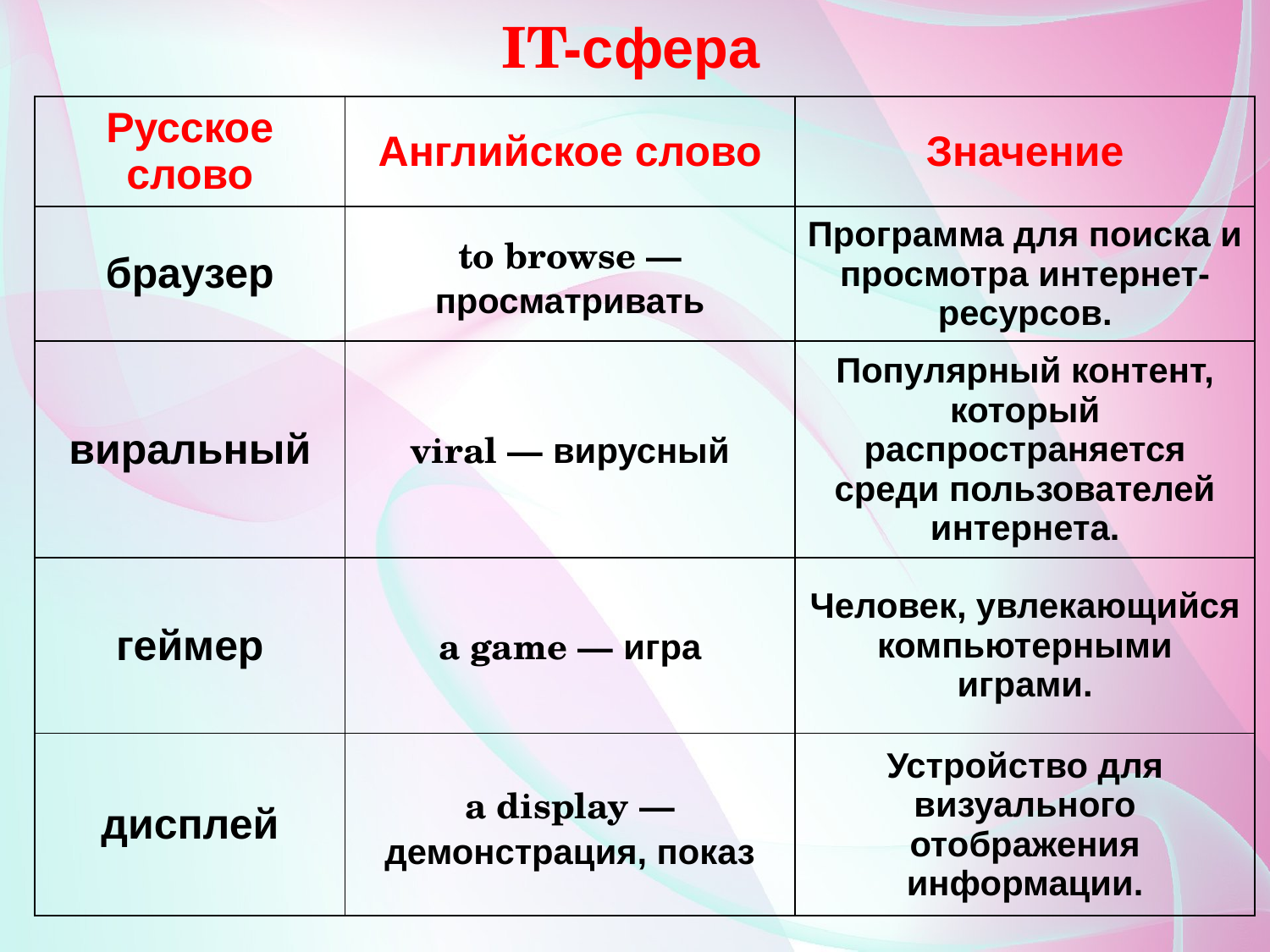

# IT-сфера
| Русское слово | Английское слово | Значение |
| --- | --- | --- |
| браузер | to browse — просматривать | Программа для поиска и просмотра интернет-ресурсов. |
| виральный | viral — вирусный | Популярный контент, который распространяется среди пользователей интернета. |
| геймер | a game — игра | Человек, увлекающийся компьютерными играми. |
| дисплей | a display — демонстрация, показ | Устройство для визуального отображения информации. |